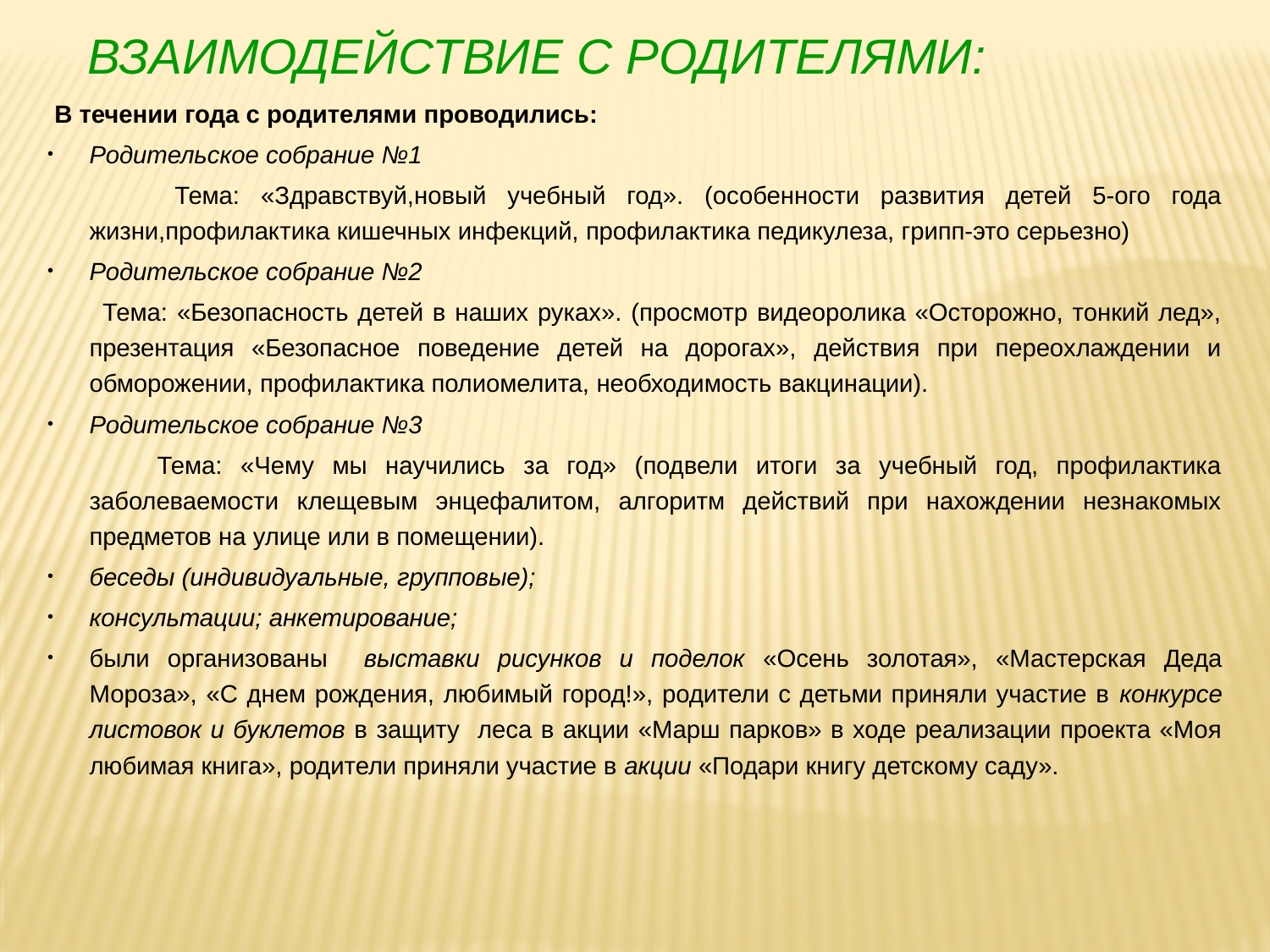

# Взаимодействие с родителями:
 В течении года с родителями проводились:
Родительское собрание №1
      Тема: «Здравствуй,новый учебный год». (особенности развития детей 5-ого года жизни,профилактика кишечных инфекций, профилактика педикулеза, грипп-это серьезно)
Родительское собрание №2
      Тема: «Безопасность детей в наших руках». (просмотр видеоролика «Осторожно, тонкий лед», презентация «Безопасное поведение детей на дорогах», действия при переохлаждении и обморожении, профилактика полиомелита, необходимость вакцинации).
Родительское собрание №3
      Тема: «Чему мы научились за год» (подвели итоги за учебный год, профилактика заболеваемости клещевым энцефалитом, алгоритм действий при нахождении незнакомых предметов на улице или в помещении).
беседы (индивидуальные, групповые);
консультации; анкетирование;
были организованы  выставки рисунков и поделок «Осень золотая», «Мастерская Деда Мороза», «С днем рождения, любимый город!», родители с детьми приняли участие в конкурсе листовок и буклетов в защиту  леса в акции «Марш парков» в ходе реализации проекта «Моя любимая книга», родители приняли участие в акции «Подари книгу детскому саду».